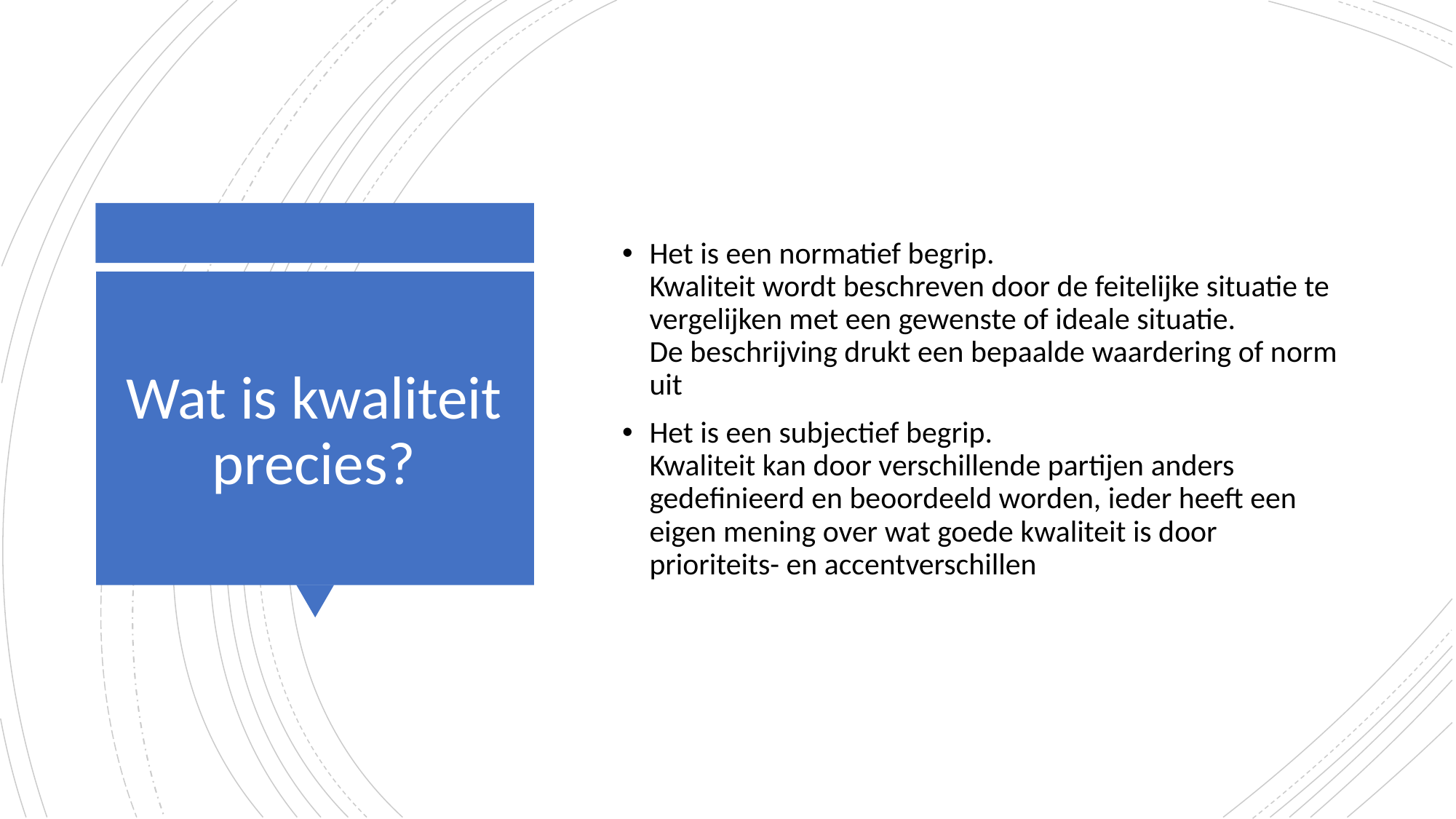

Het is een normatief begrip.
Kwaliteit wordt beschreven door de feitelijke situatie te vergelijken met een gewenste of ideale situatie.
De beschrijving drukt een bepaalde waardering of norm uit
Het is een subjectief begrip.
Kwaliteit kan door verschillende partijen anders gedefinieerd en beoordeeld worden, ieder heeft een eigen mening over wat goede kwaliteit is door prioriteits- en accentverschillen

# Wat is kwaliteit precies?